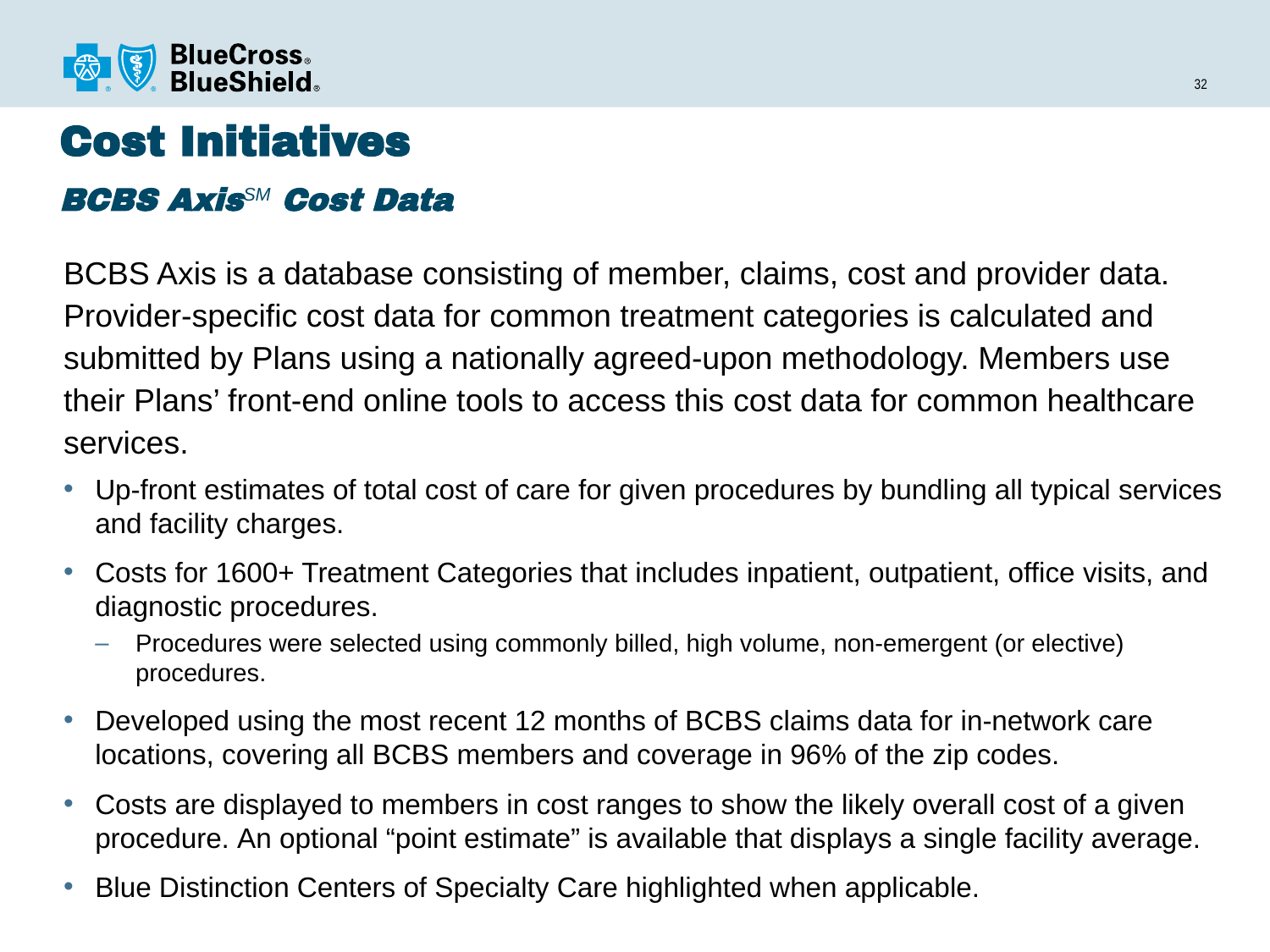

# Cost Initiatives BCBS AxisSM Cost Data
BCBS Axis is a database consisting of member, claims, cost and provider data.  Provider-specific cost data for common treatment categories is calculated and submitted by Plans using a nationally agreed-upon methodology. Members use their Plans’ front-end online tools to access this cost data for common healthcare services.
Up-front estimates of total cost of care for given procedures by bundling all typical services and facility charges.
Costs for 1600+ Treatment Categories that includes inpatient, outpatient, office visits, and diagnostic procedures.
Procedures were selected using commonly billed, high volume, non-emergent (or elective) procedures.
Developed using the most recent 12 months of BCBS claims data for in-network care locations, covering all BCBS members and coverage in 96% of the zip codes.
Costs are displayed to members in cost ranges to show the likely overall cost of a given procedure. An optional “point estimate” is available that displays a single facility average.
Blue Distinction Centers of Specialty Care highlighted when applicable.